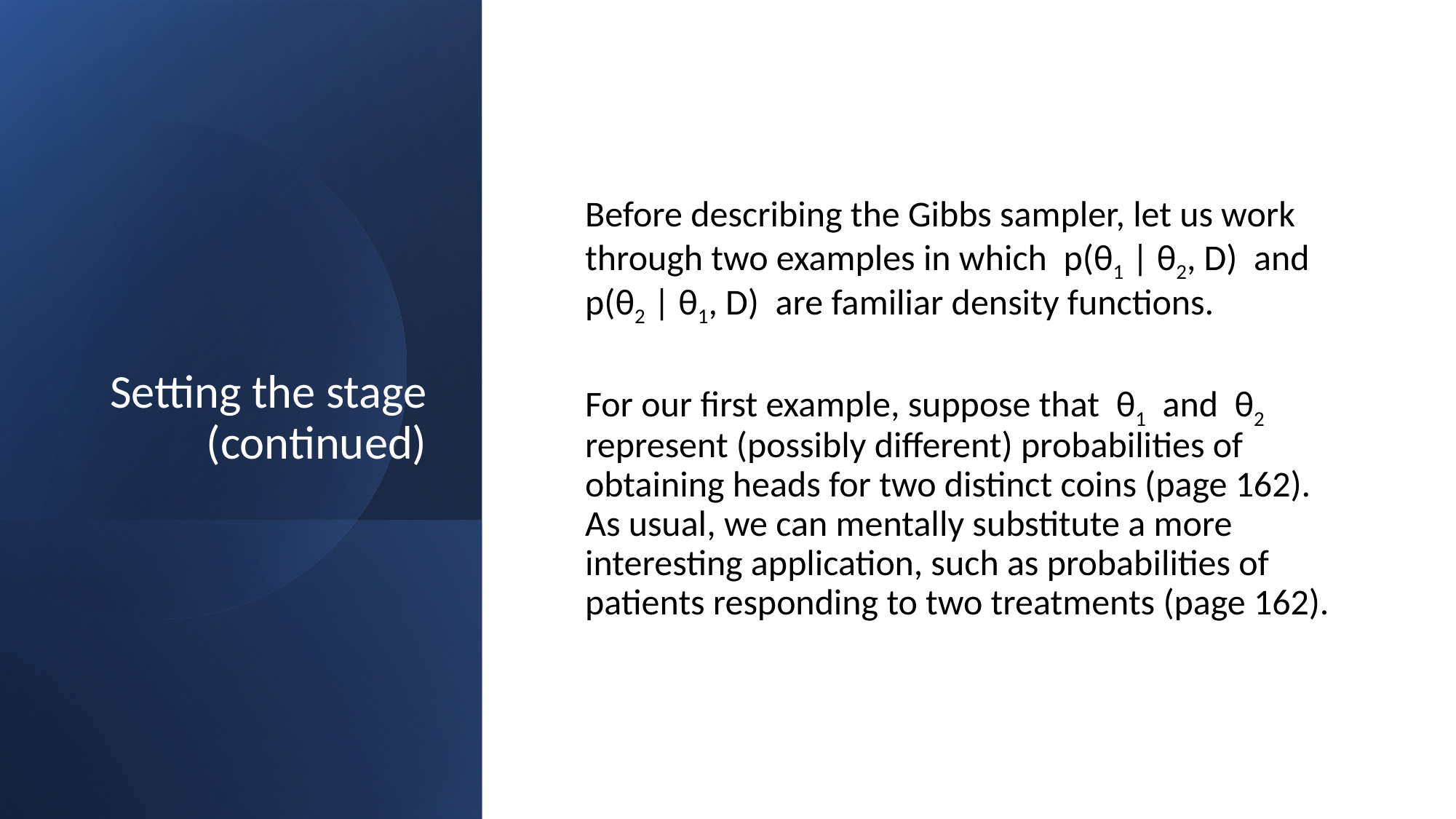

# Setting the stage (continued)
Before describing the Gibbs sampler, let us work through two examples in which  p(θ1 | θ2, D)  and p(θ2 | θ1, D)  are familiar density functions.

For our first example, suppose that  θ1  and  θ2  represent (possibly different) probabilities of obtaining heads for two distinct coins (page 162).  As usual, we can mentally substitute a more interesting application, such as probabilities of patients responding to two treatments (page 162).